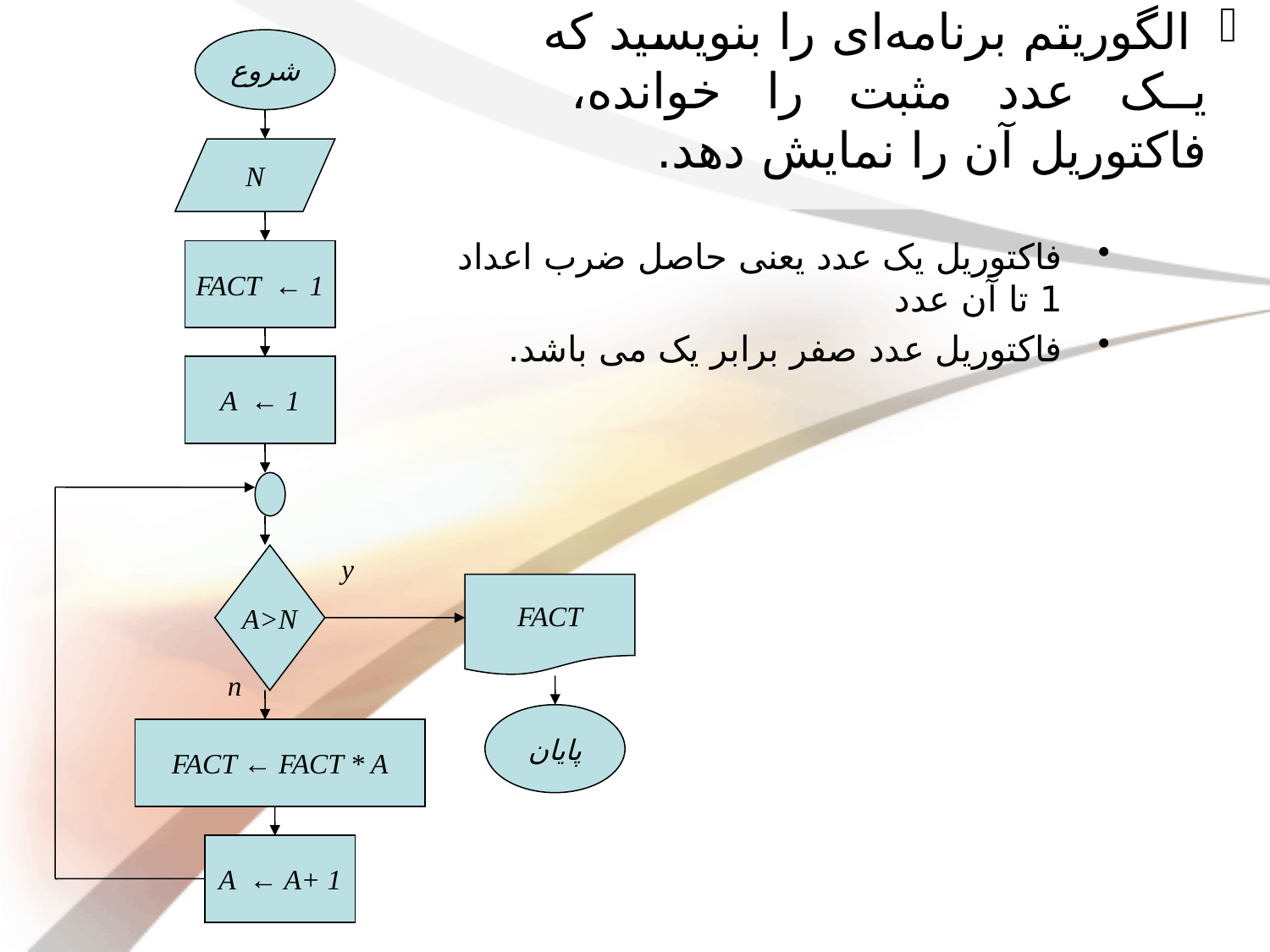

# الگوریتم برنامه‌ای را بنویسید که یک عدد مثبت را خوانده، فاکتوریل آن را نمایش دهد.
شروع

N

FACT  ← 1

A  ← 1

A>N
y
FACT

n

پایان
FACT ← FACT * A

A  ← A+ 1

فاکتوریل یک عدد یعنی حاصل ضرب اعداد 1 تا آن عدد
فاکتوریل عدد صفر برابر یک می باشد.